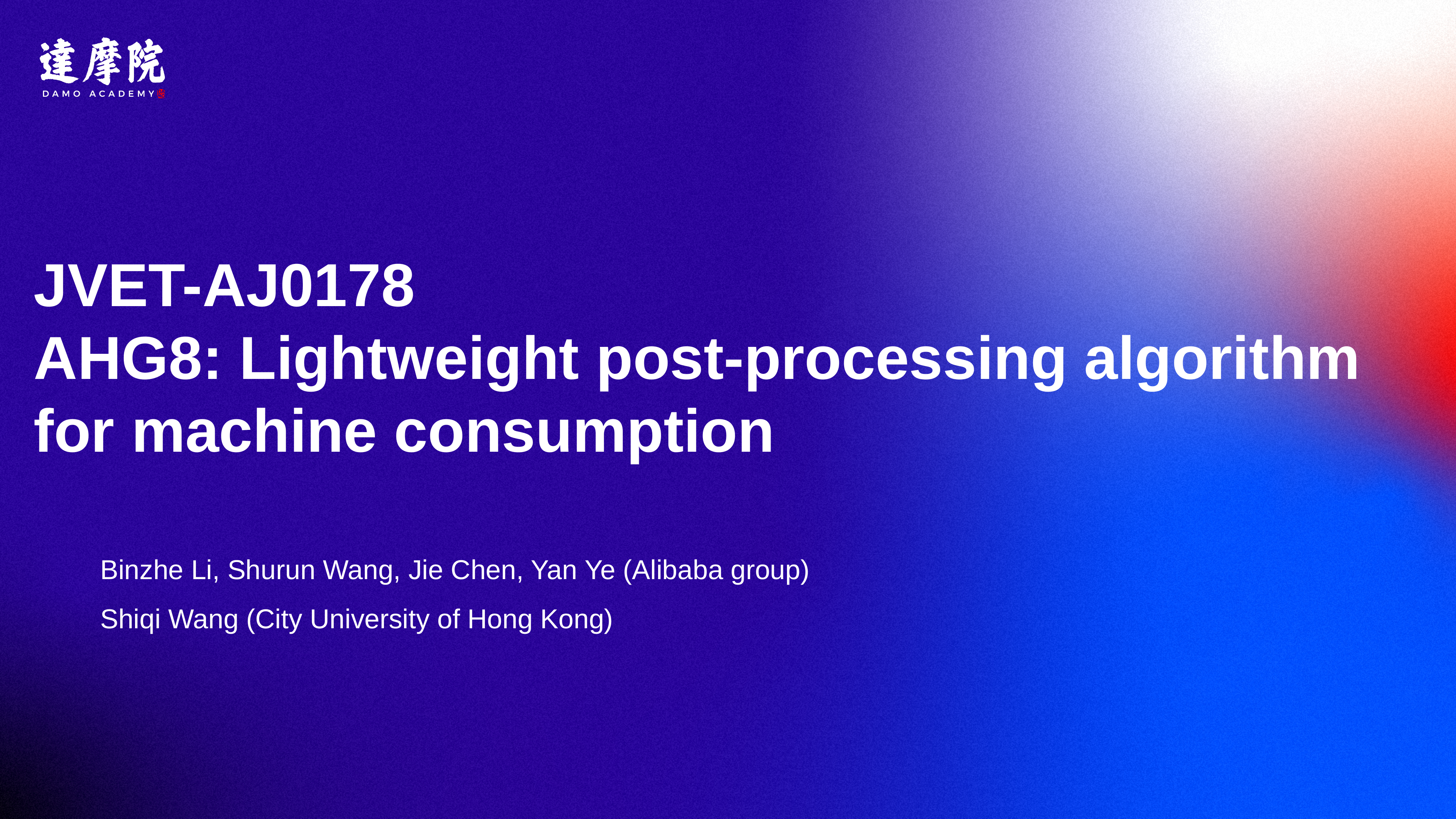

JVET-AJ0178
AHG8: Lightweight post-processing algorithm for machine consumption
Binzhe Li, Shurun Wang, Jie Chen, Yan Ye (Alibaba group)
Shiqi Wang (City University of Hong Kong)